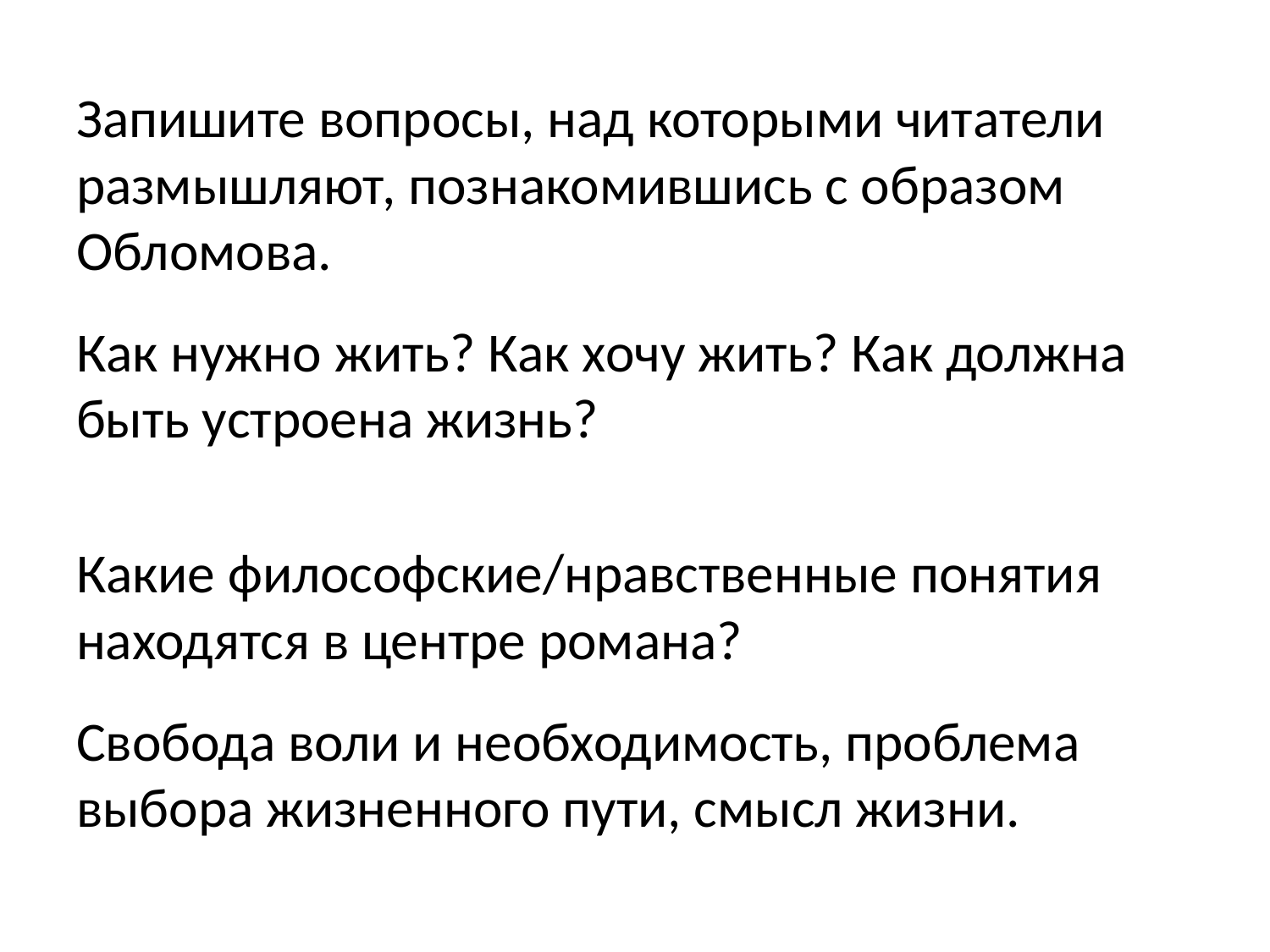

Запишите вопросы, над которыми читатели размышляют, познакомившись с образом Обломова.

Как нужно жить? Как хочу жить? Как должна быть устроена жизнь?

Какие философские/нравственные понятия находятся в центре романа?

Свобода воли и необходимость, проблема выбора жизненного пути, смысл жизни.